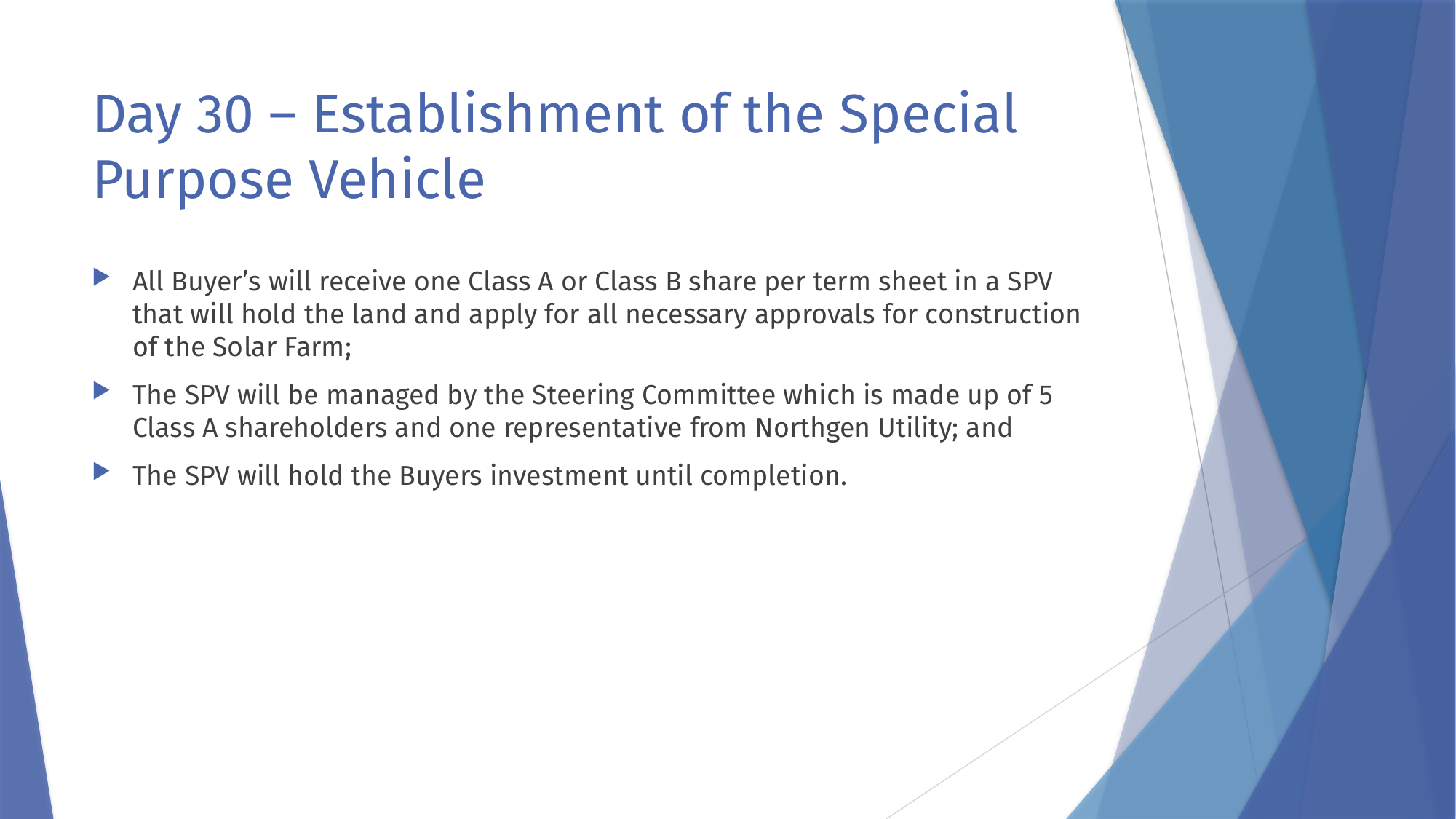

# Day 30 – Establishment of the Special Purpose Vehicle
All Buyer’s will receive one Class A or Class B share per term sheet in a SPV that will hold the land and apply for all necessary approvals for construction of the Solar Farm;
The SPV will be managed by the Steering Committee which is made up of 5 Class A shareholders and one representative from Northgen Utility; and
The SPV will hold the Buyers investment until completion.